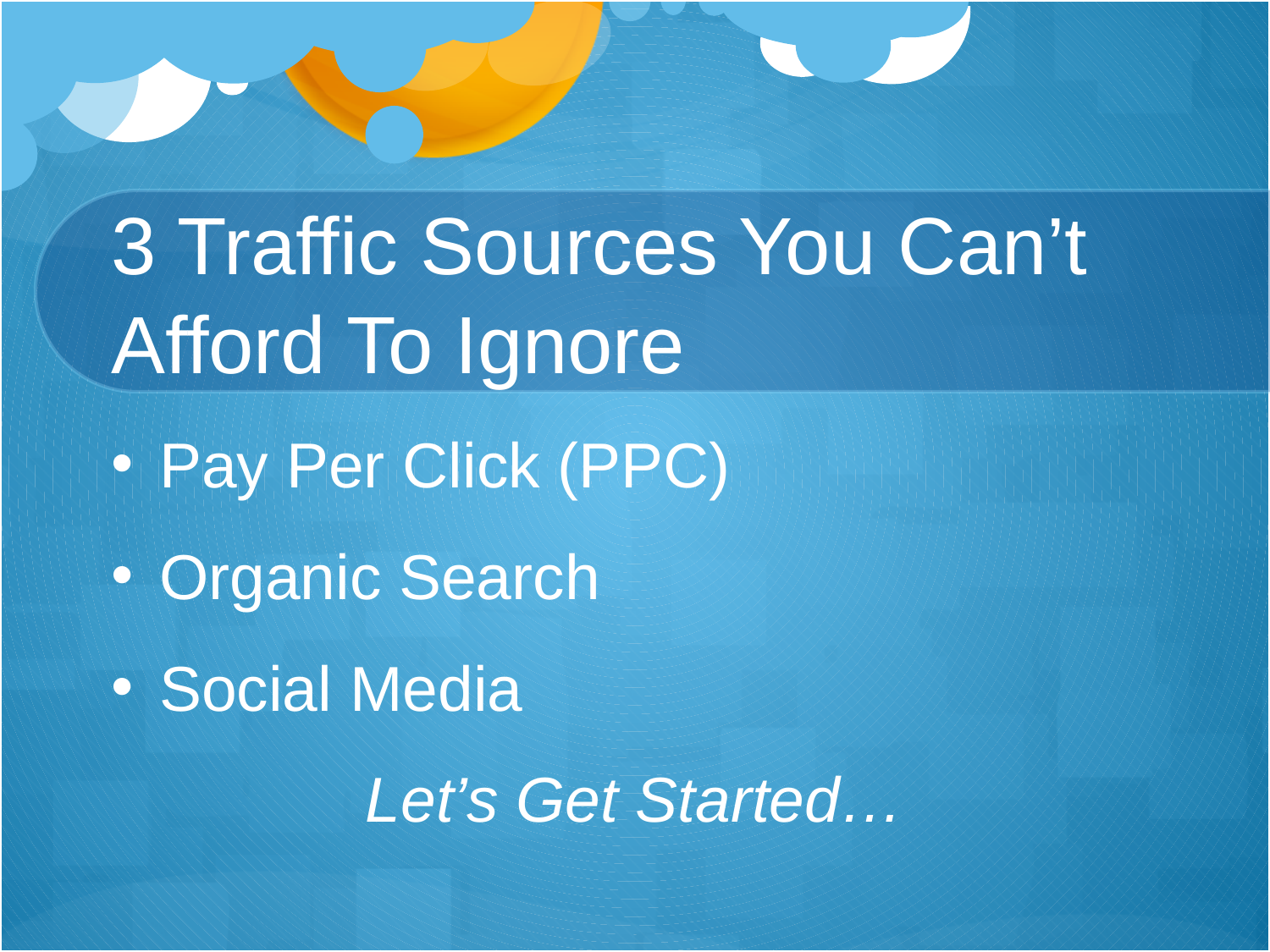

# 3 Traffic Sources You Can’t Afford To Ignore
Pay Per Click (PPC)
Organic Search
Social Media
Let’s Get Started…